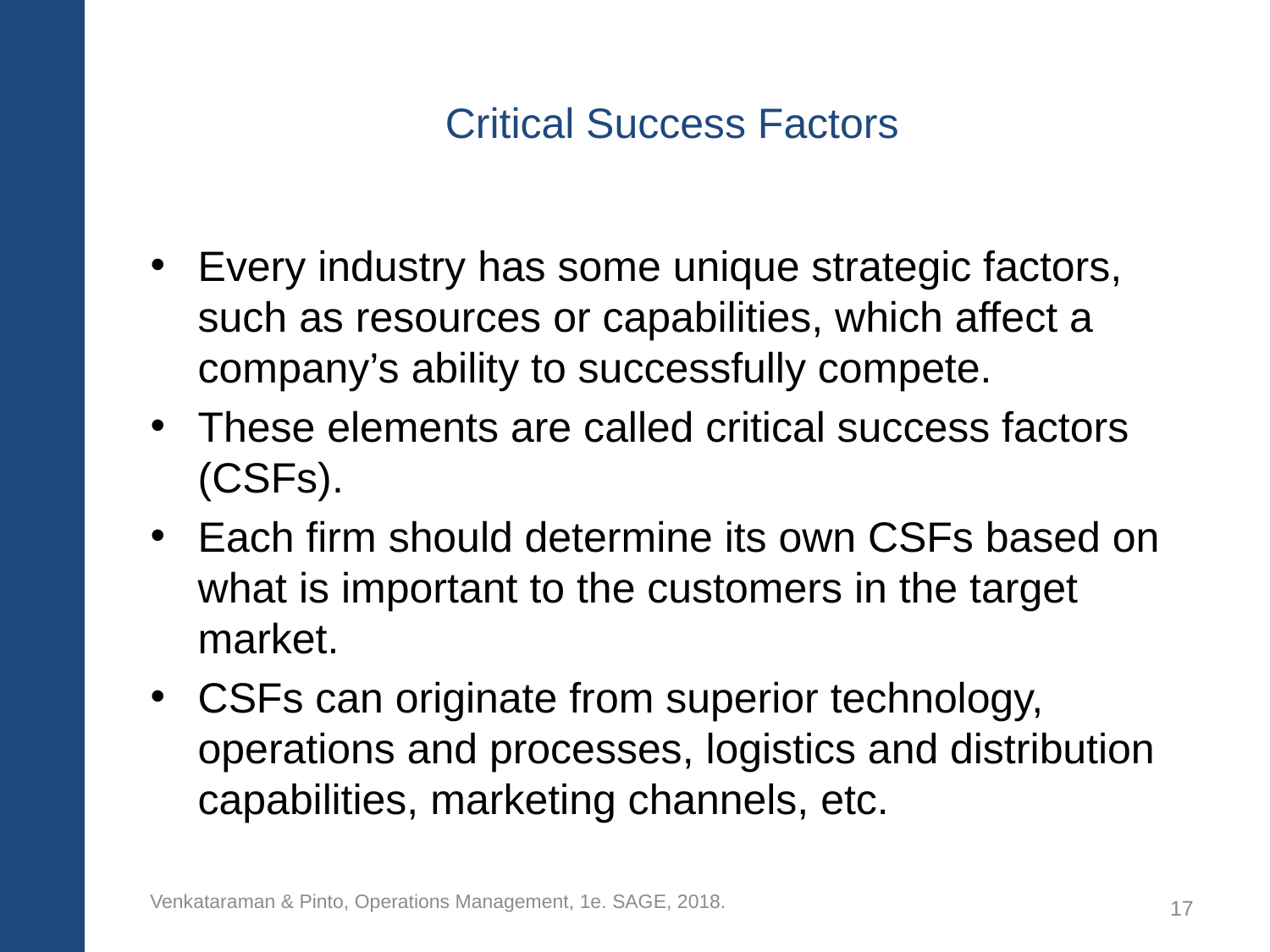

# Critical Success Factors
Every industry has some unique strategic factors, such as resources or capabilities, which affect a company’s ability to successfully compete.
These elements are called critical success factors (CSFs).
Each firm should determine its own CSFs based on what is important to the customers in the target market.
CSFs can originate from superior technology, operations and processes, logistics and distribution capabilities, marketing channels, etc.
Venkataraman & Pinto, Operations Management, 1e. SAGE, 2018.
17